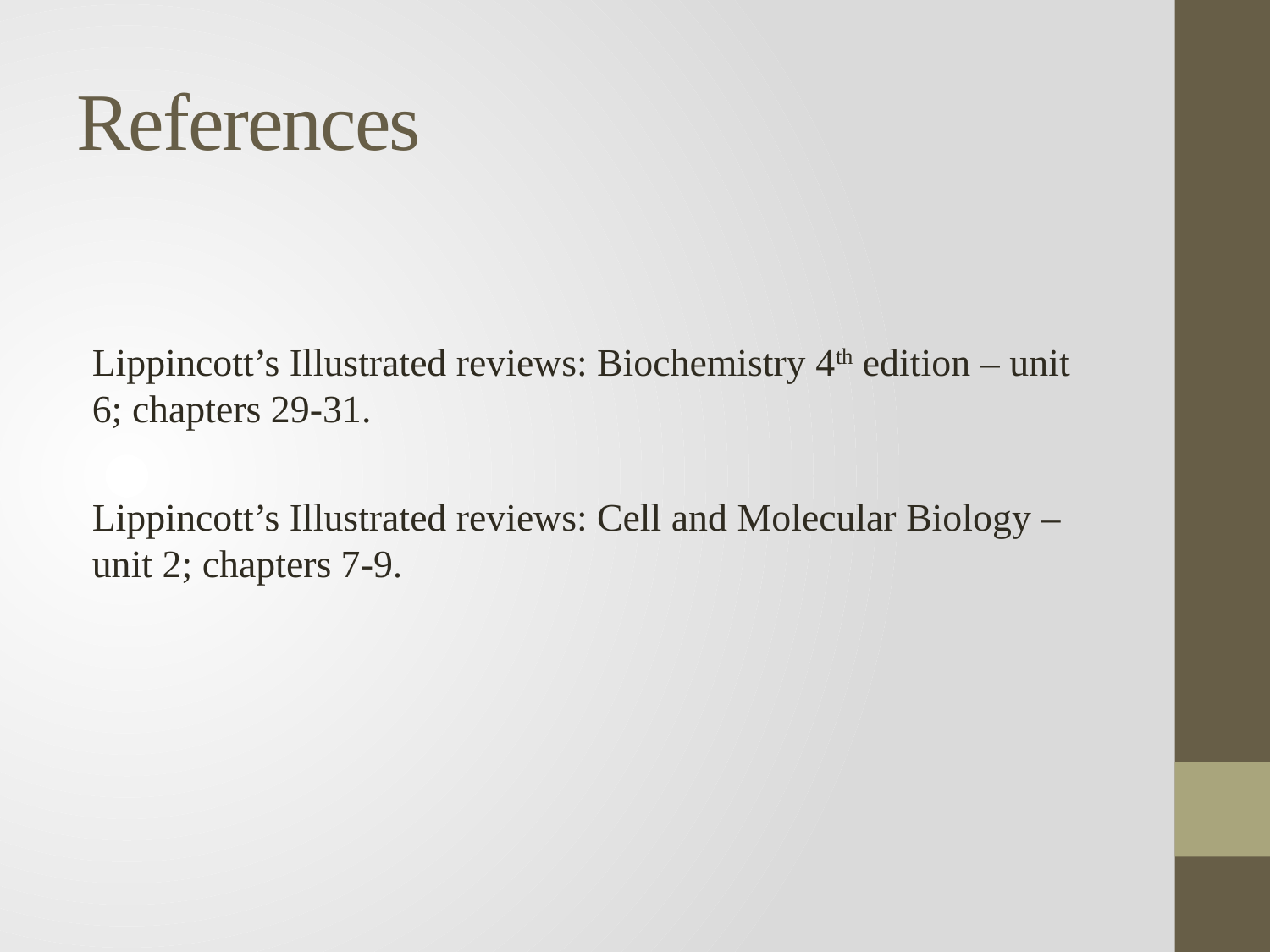

# References

Lippincott’s Illustrated reviews: Biochemistry 4th edition – unit 6; chapters 29-31.

Lippincott’s Illustrated reviews: Cell and Molecular Biology – unit 2; chapters 7-9.